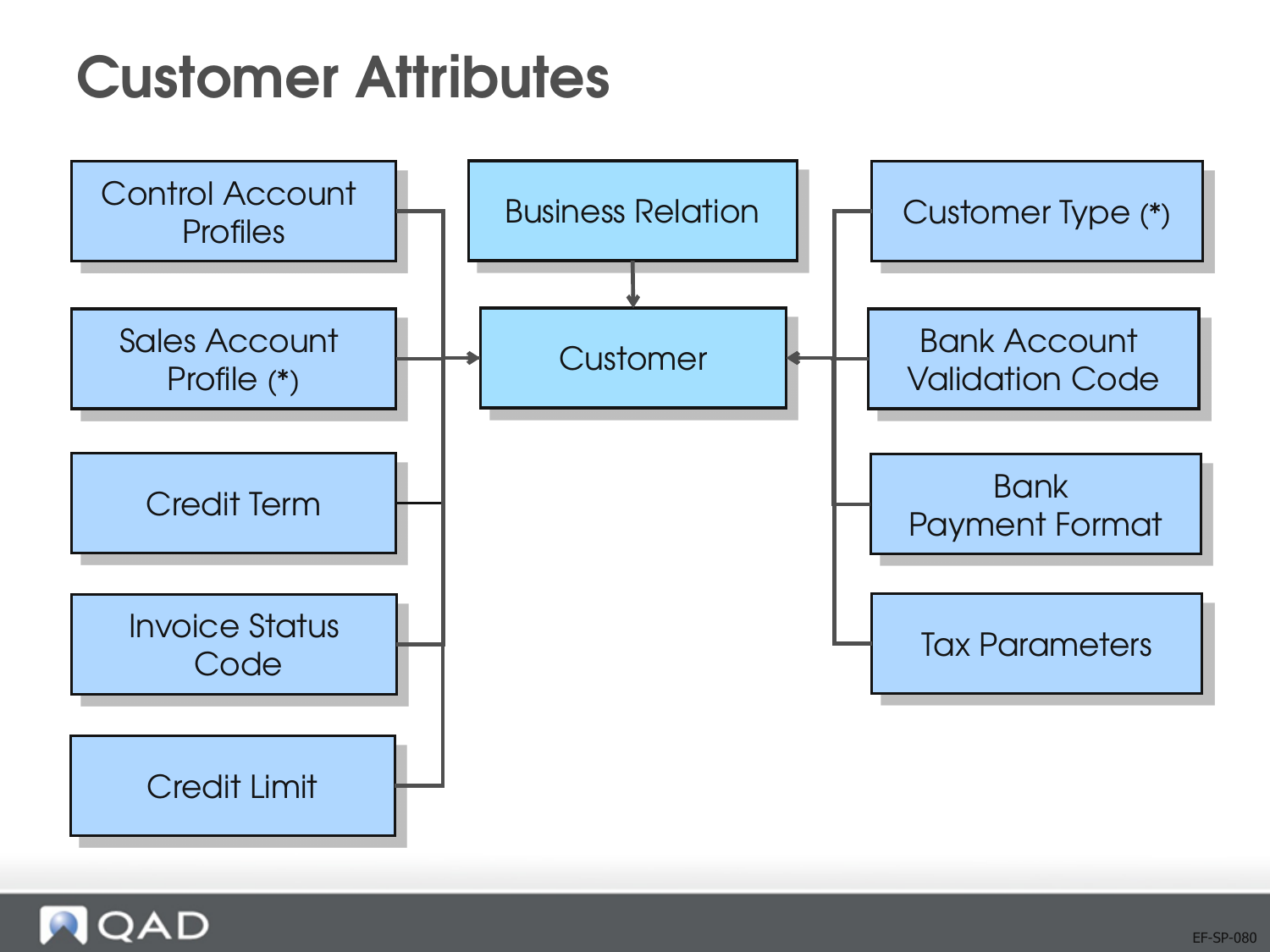

# Customer Attributes
Business Relation
Control Account
Profiles
Customer Type (*)
Customer
Sales Account
Profile (*)
Bank Account
Validation Code
Credit Term
Bank
Payment Format
Tax Parameters
Invoice Status
 Code
Credit Limit
EF-SP-080